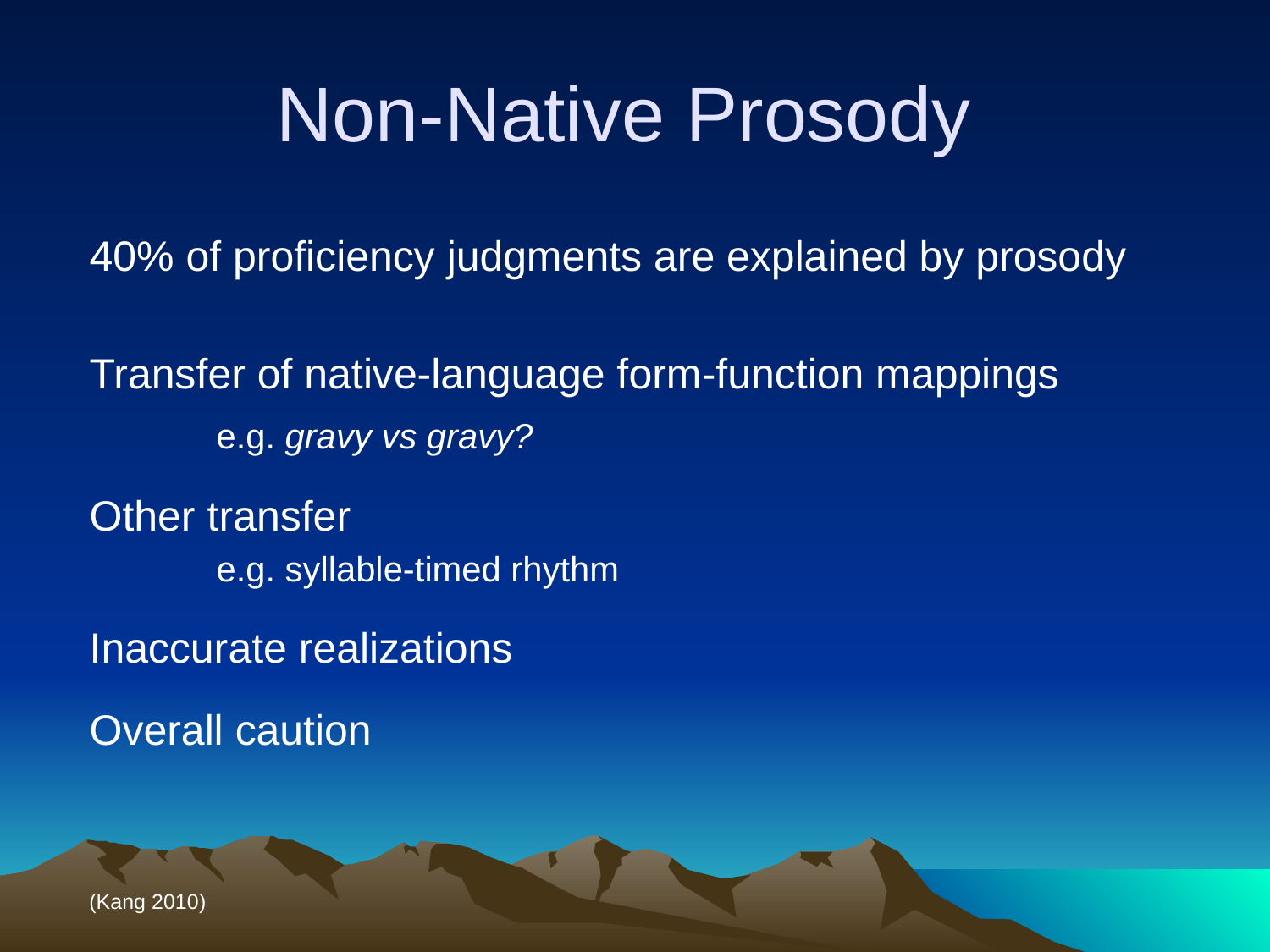

# Non-Native Prosody
40% of proficiency judgments are explained by prosody

Transfer of native-language form-function mappings
	e.g. gravy vs gravy?
Other transfer
	e.g. syllable-timed rhythm
Inaccurate realizations
Overall caution

(Kang 2010)